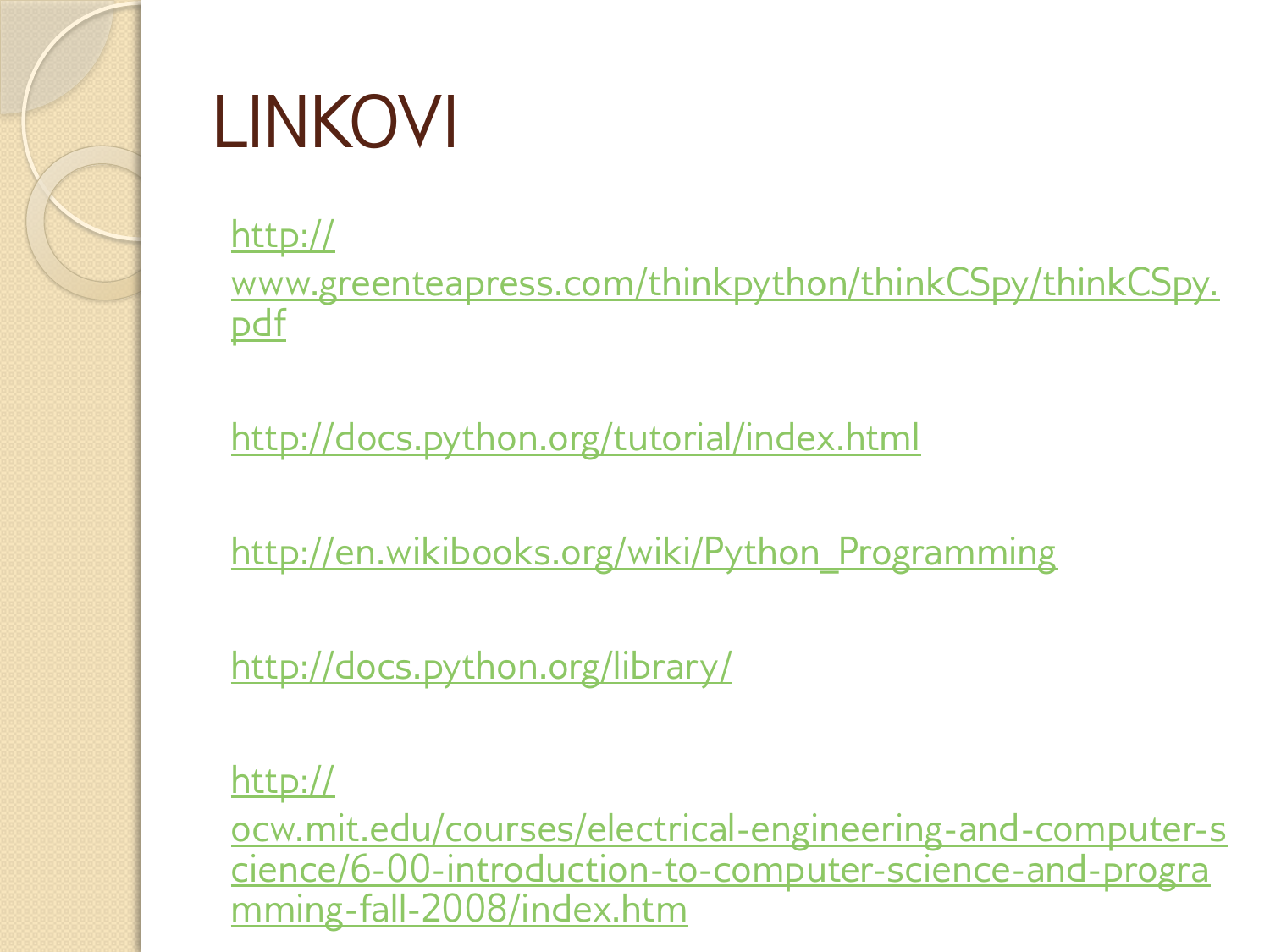

# LINKOVI
http://www.greenteapress.com/thinkpython/thinkCSpy/thinkCSpy.pdf

http://docs.python.org/tutorial/index.html

http://en.wikibooks.org/wiki/Python_Programming

http://docs.python.org/library/

http://ocw.mit.edu/courses/electrical-engineering-and-computer-science/6-00-introduction-to-computer-science-and-programming-fall-2008/index.htm

http://www.python.org/